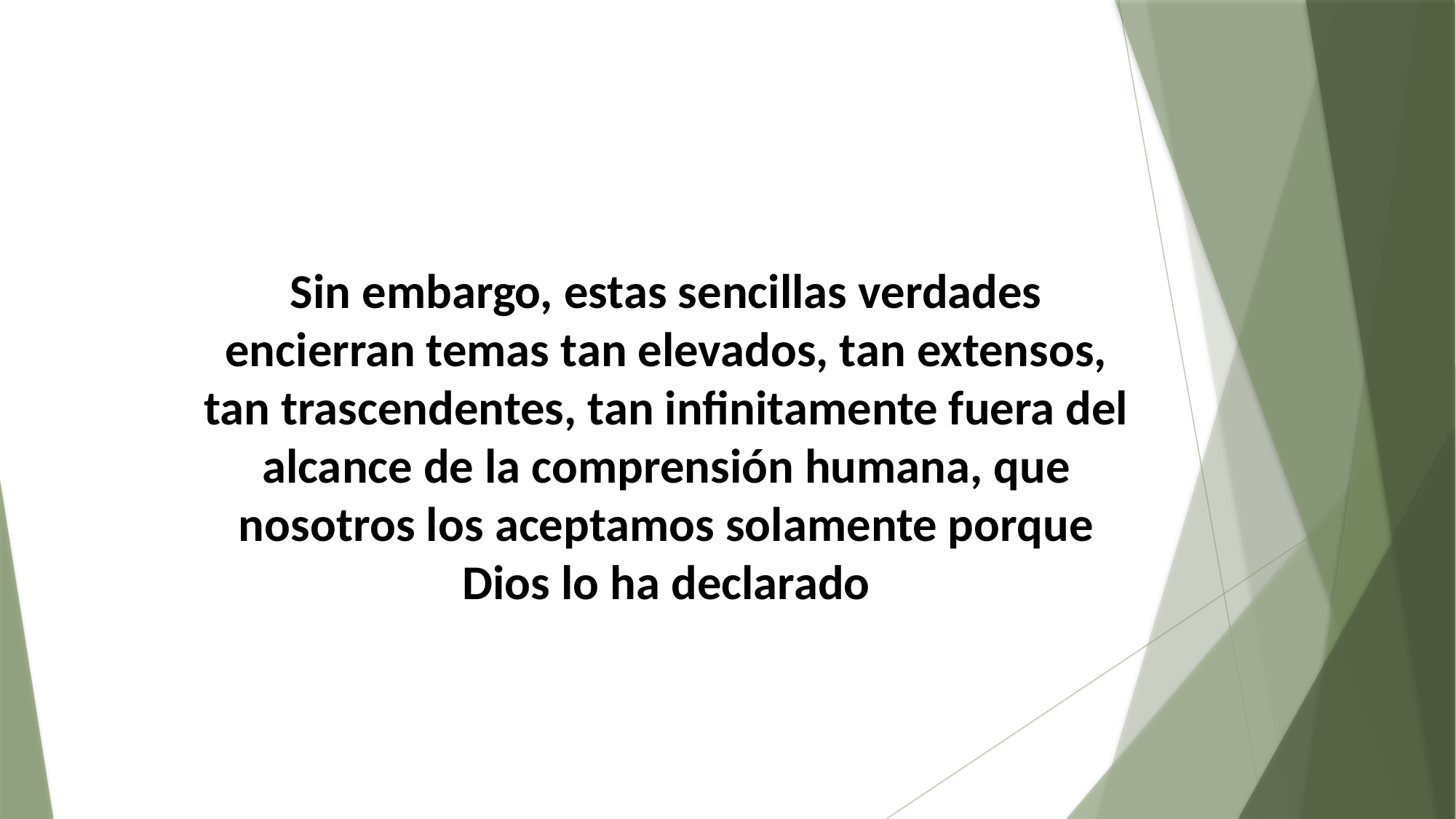

Sin embargo, estas sencillas verdades encierran temas tan elevados, tan extensos, tan trascendentes, tan infinitamente fuera del alcance de la comprensión humana, que nosotros los aceptamos solamente porque Dios lo ha declarado